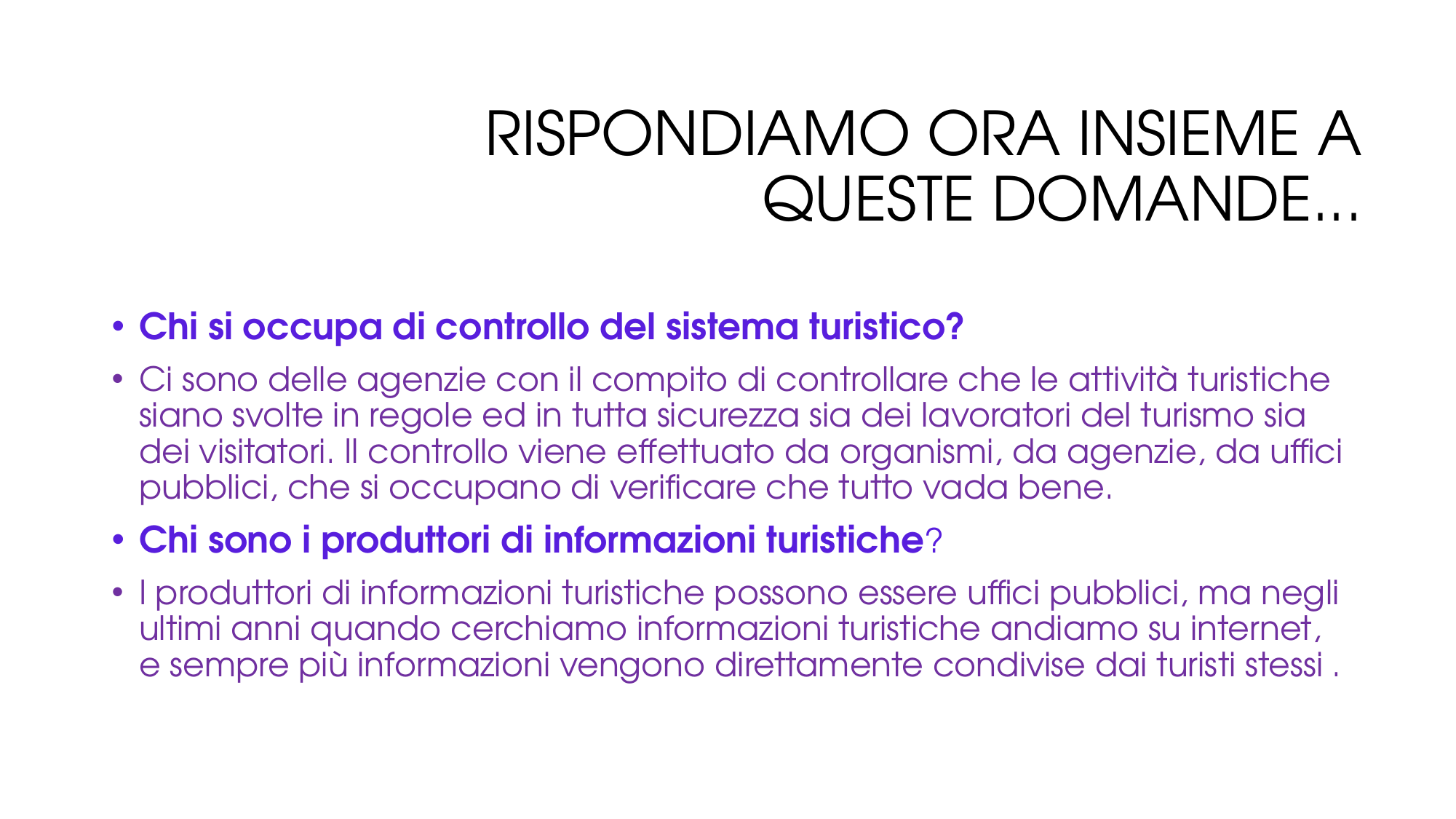

# Rispondiamo ora insieme a queste domande...
Chi si occupa di controllo del sistema turistico?
Ci sono delle agenzie con il compito di controllare che le attività turistiche siano svolte in regole ed in tutta sicurezza sia dei lavoratori del turismo sia dei visitatori. Il controllo viene effettuato da organismi, da agenzie, da uffici pubblici, che si occupano di verificare che tutto vada bene.
Chi sono i produttori di informazioni turistiche?
I produttori di informazioni turistiche possono essere uffici pubblici, ma negli ultimi anni quando cerchiamo informazioni turistiche andiamo su internet, e sempre più informazioni vengono direttamente condivise dai turisti stessi .